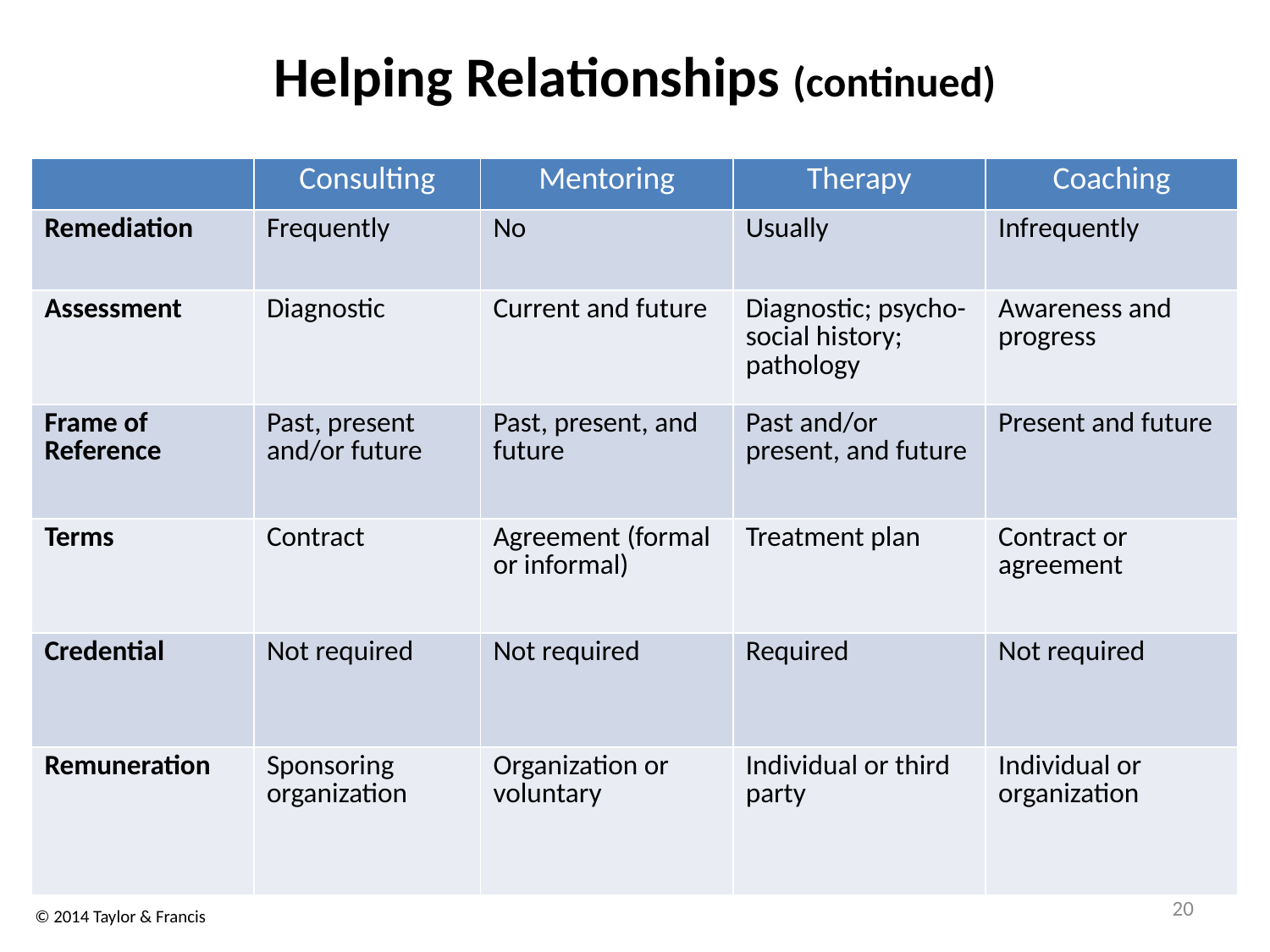

# Helping Relationships (continued)
|  | Consulting | Mentoring | Therapy | Coaching |
| --- | --- | --- | --- | --- |
| Remediation | Frequently | No | Usually | Infrequently |
| Assessment | Diagnostic | Current and future | Diagnostic; psycho-social history; pathology | Awareness and progress |
| Frame of Reference | Past, present and/or future | Past, present, and future | Past and/or present, and future | Present and future |
| Terms | Contract | Agreement (formal or informal) | Treatment plan | Contract or agreement |
| Credential | Not required | Not required | Required | Not required |
| Remuneration | Sponsoring organization | Organization or voluntary | Individual or third party | Individual or organization |
20
© 2014 Taylor & Francis